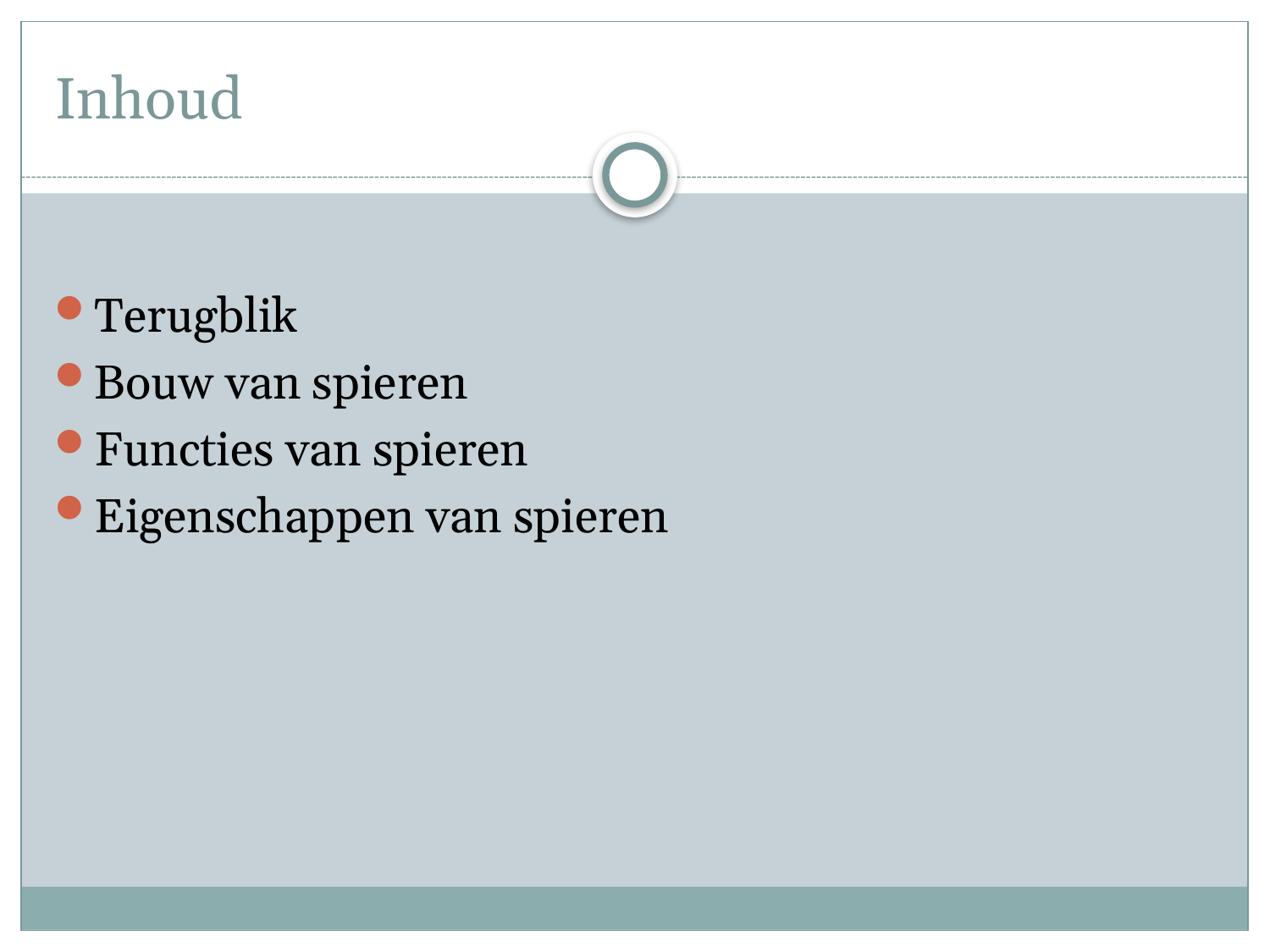

# Inhoud

Terugblik
Bouw van spieren
Functies van spieren
Eigenschappen van spieren